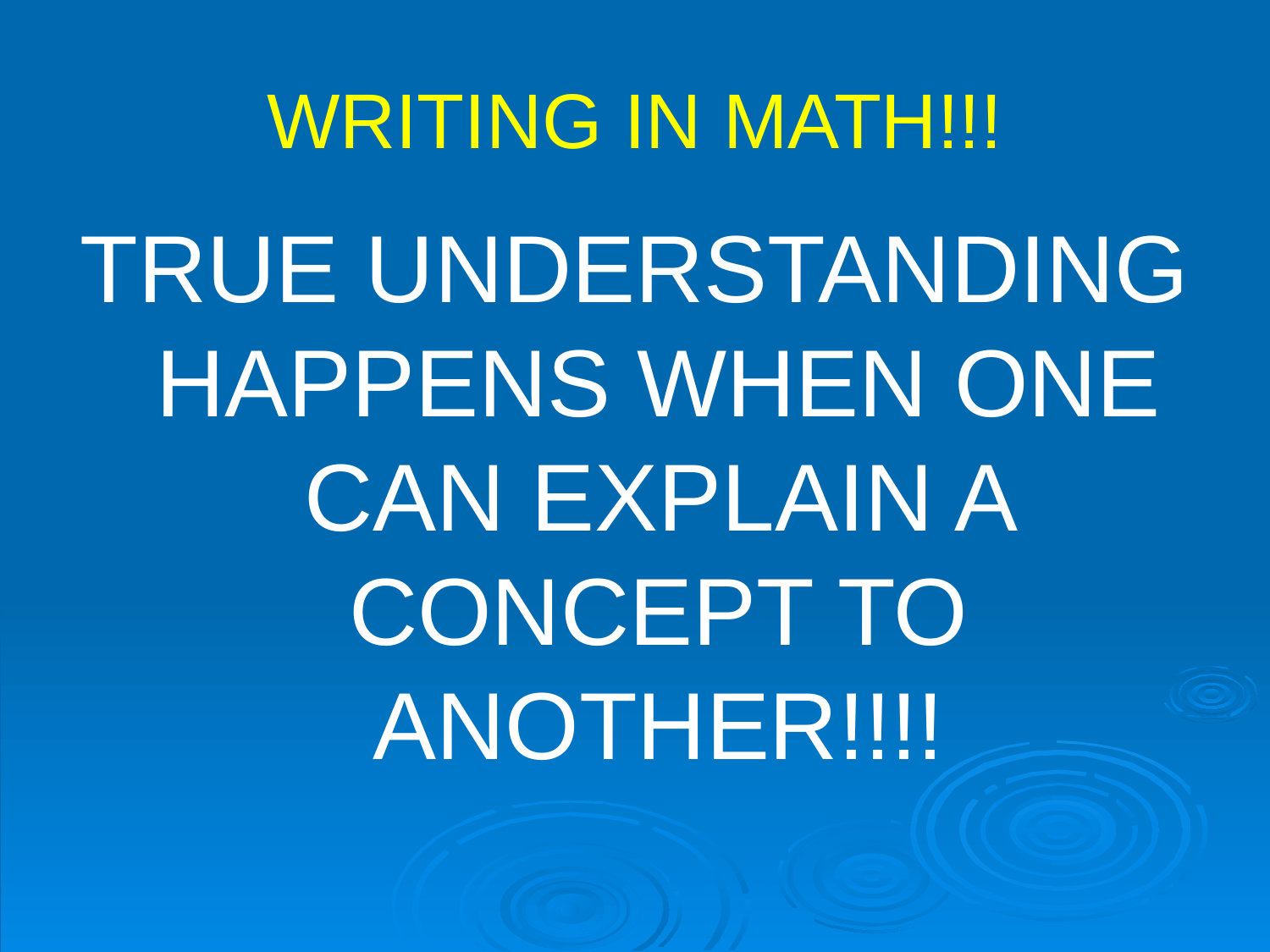

# WRITING IN MATH!!!
TRUE UNDERSTANDING HAPPENS WHEN ONE CAN EXPLAIN A CONCEPT TO ANOTHER!!!!